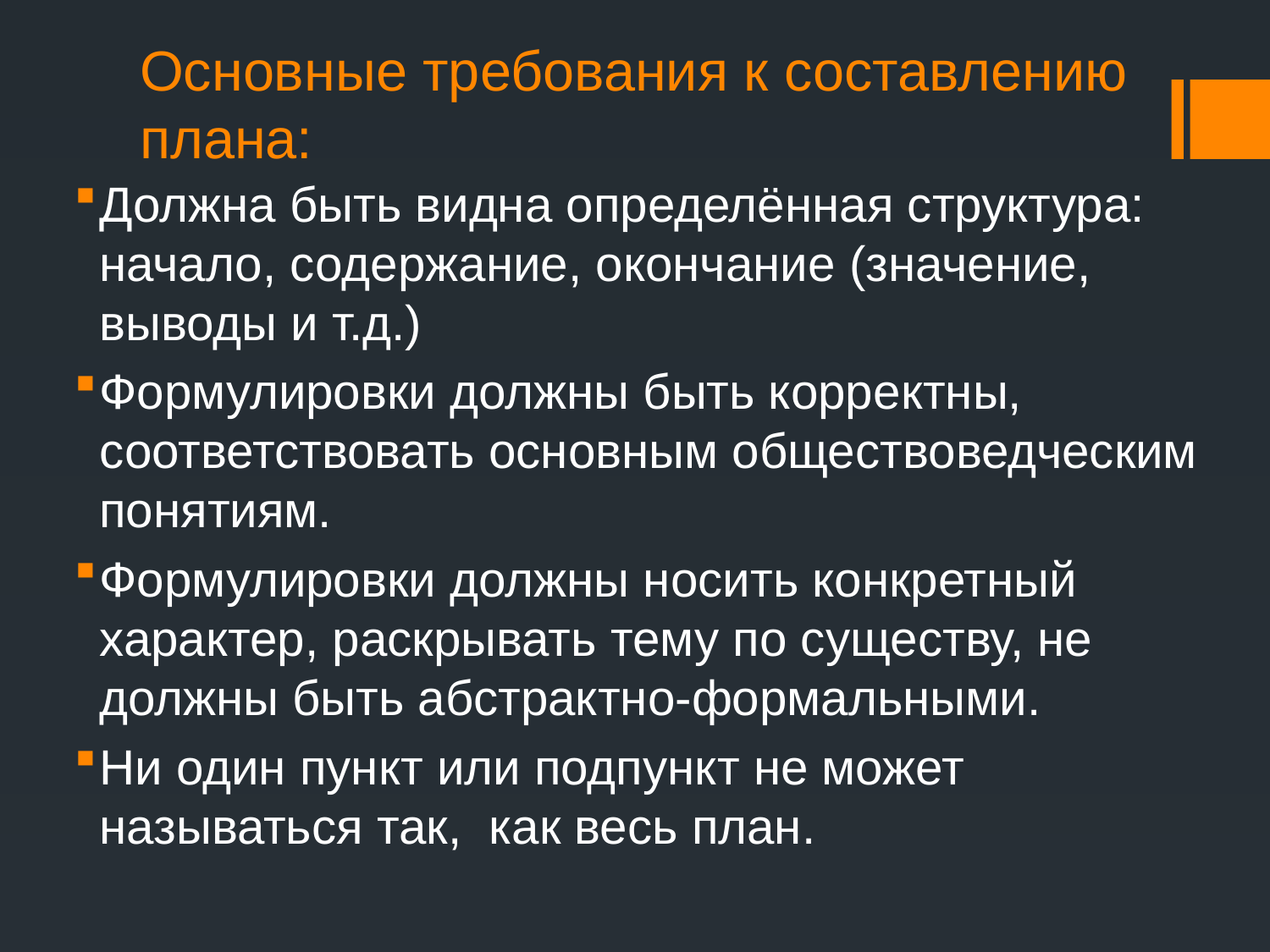

# Основные требования к составлению плана:
Должна быть видна определённая структура: начало, содержание, окончание (значение, выводы и т.д.)
Формулировки должны быть корректны, соответствовать основным обществоведческим понятиям.
Формулировки должны носить конкретный характер, раскрывать тему по существу, не должны быть абстрактно-формальными.
Ни один пункт или подпункт не может называться так,  как весь план.